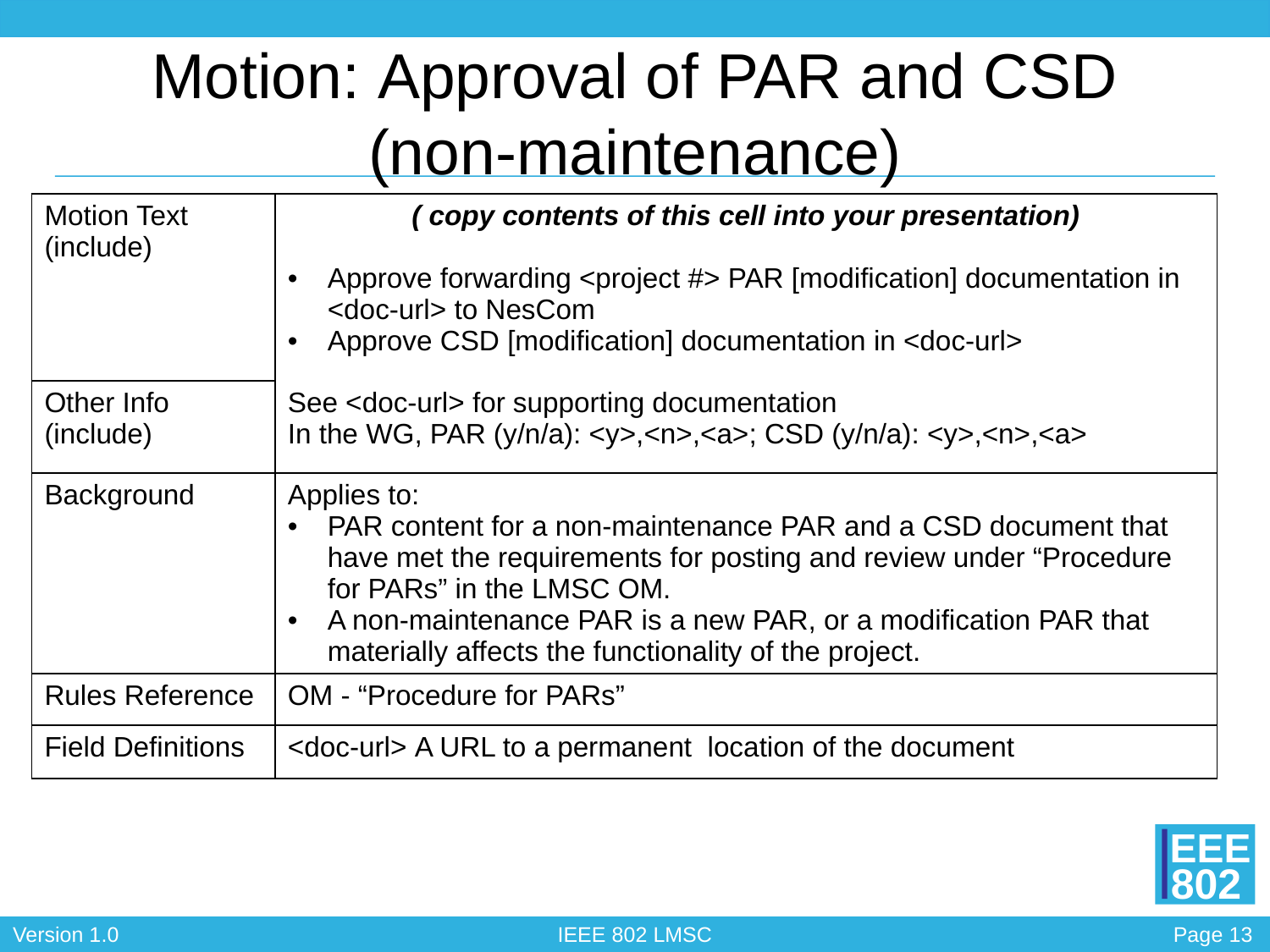

# Motion: Approval of PAR and CSD (non-maintenance)
| Motion Text (include) | ( copy contents of this cell into your presentation) Approve forwarding <project #> PAR [modification] documentation in <doc-url> to NesCom Approve CSD [modification] documentation in <doc-url> |
| --- | --- |
| Other Info (include) | See <doc-url> for supporting documentation In the WG, PAR (y/n/a): <y>,<n>,<a>; CSD (y/n/a): <y>,<n>,<a> |
| Background | Applies to: PAR content for a non-maintenance PAR and a CSD document that have met the requirements for posting and review under “Procedure for PARs” in the LMSC OM. A non-maintenance PAR is a new PAR, or a modification PAR that materially affects the functionality of the project. |
| Rules Reference | OM - “Procedure for PARs” |
| Field Definitions | <doc-url> A URL to a permanent location of the document |